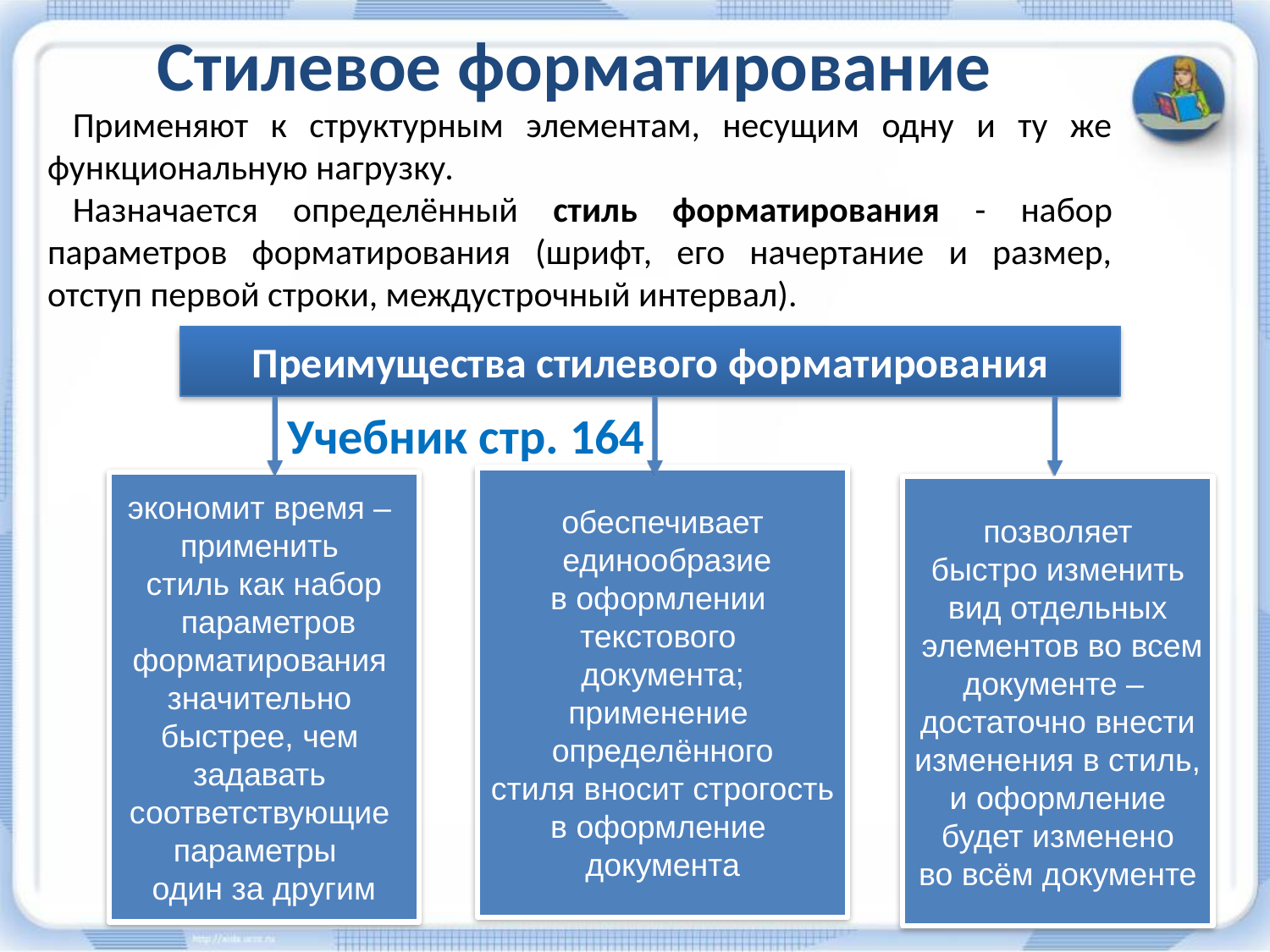

Стилевое форматирование
Применяют к структурным элементам, несущим одну и ту же функциональную нагрузку.
Назначается определённый стиль форматирования - набор параметров форматирования (шрифт, его начертание и размер, отступ первой строки, междустрочный интервал).
Преимущества стилевого форматирования

Учебник стр. 164
обеспечивает
  единообразие
в оформлении
текстового
документа;
применение
определённого
стиля вносит строгость
в оформление
документа
экономит время –
применить
стиль как набор
 параметров
форматирования
значительно
быстрее, чем
задавать
соответствующие
параметры
один за другим
позволяет
быстро изменить
вид отдельных
 элементов во всем
документе –
достаточно внести
изменения в стиль,
и оформление
будет изменено
во всём документе